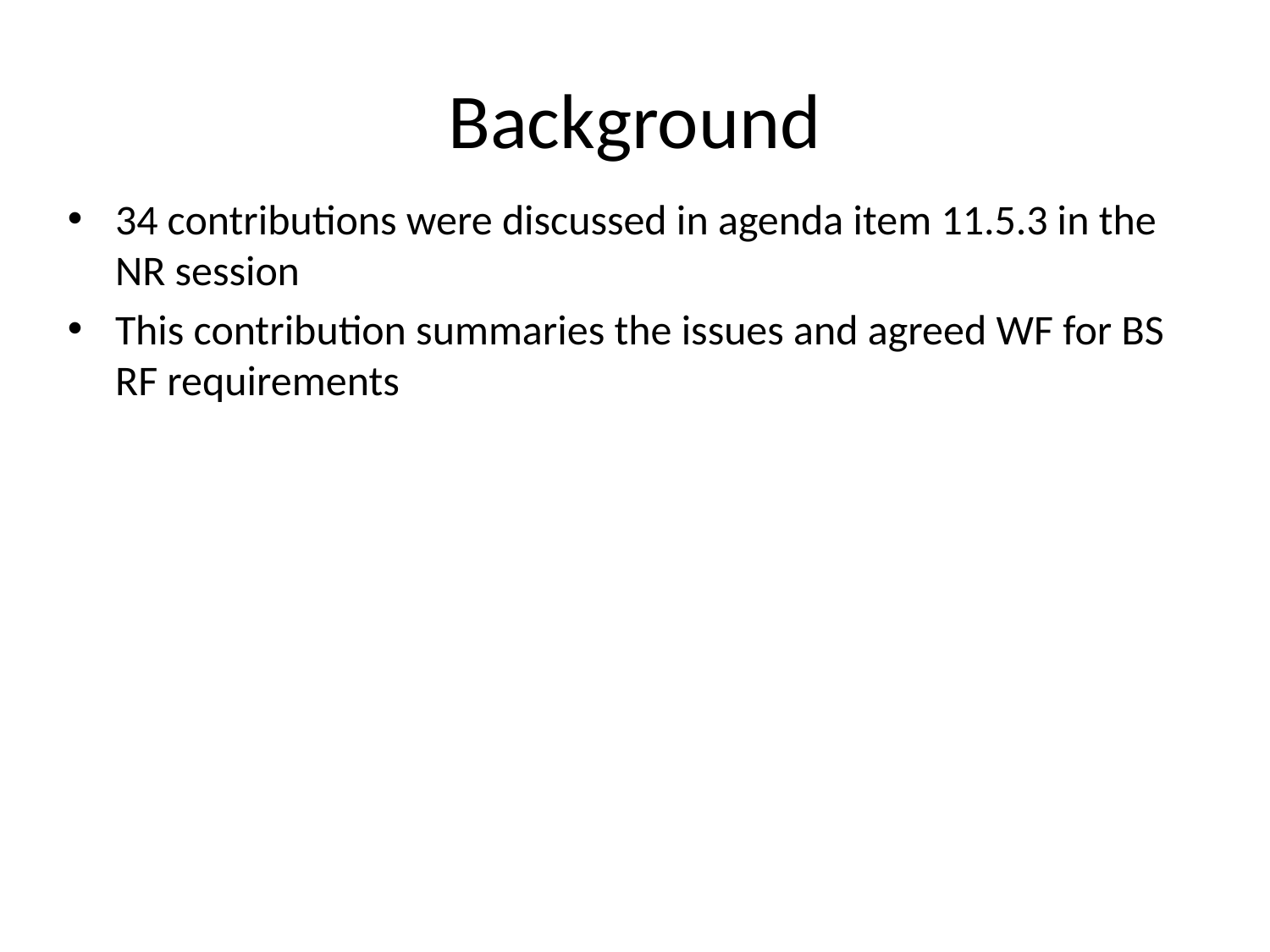

# Background
34 contributions were discussed in agenda item 11.5.3 in the NR session
This contribution summaries the issues and agreed WF for BS RF requirements